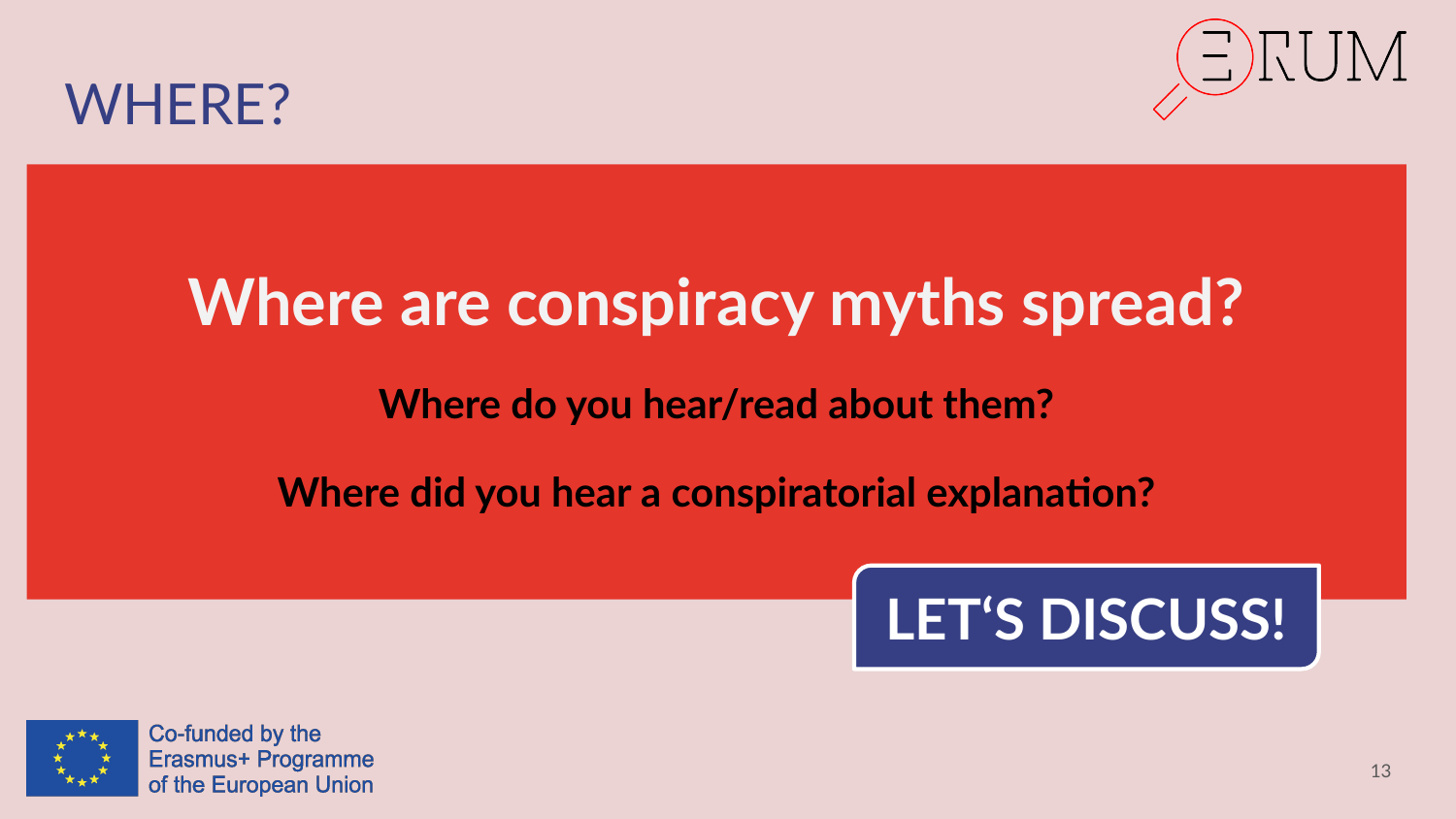

# WHERE?
Where are conspiracy myths spread?
Where do you hear/read about them?
Where did you hear a conspiratorial explanation?
LET‘S DISCUSS!
13